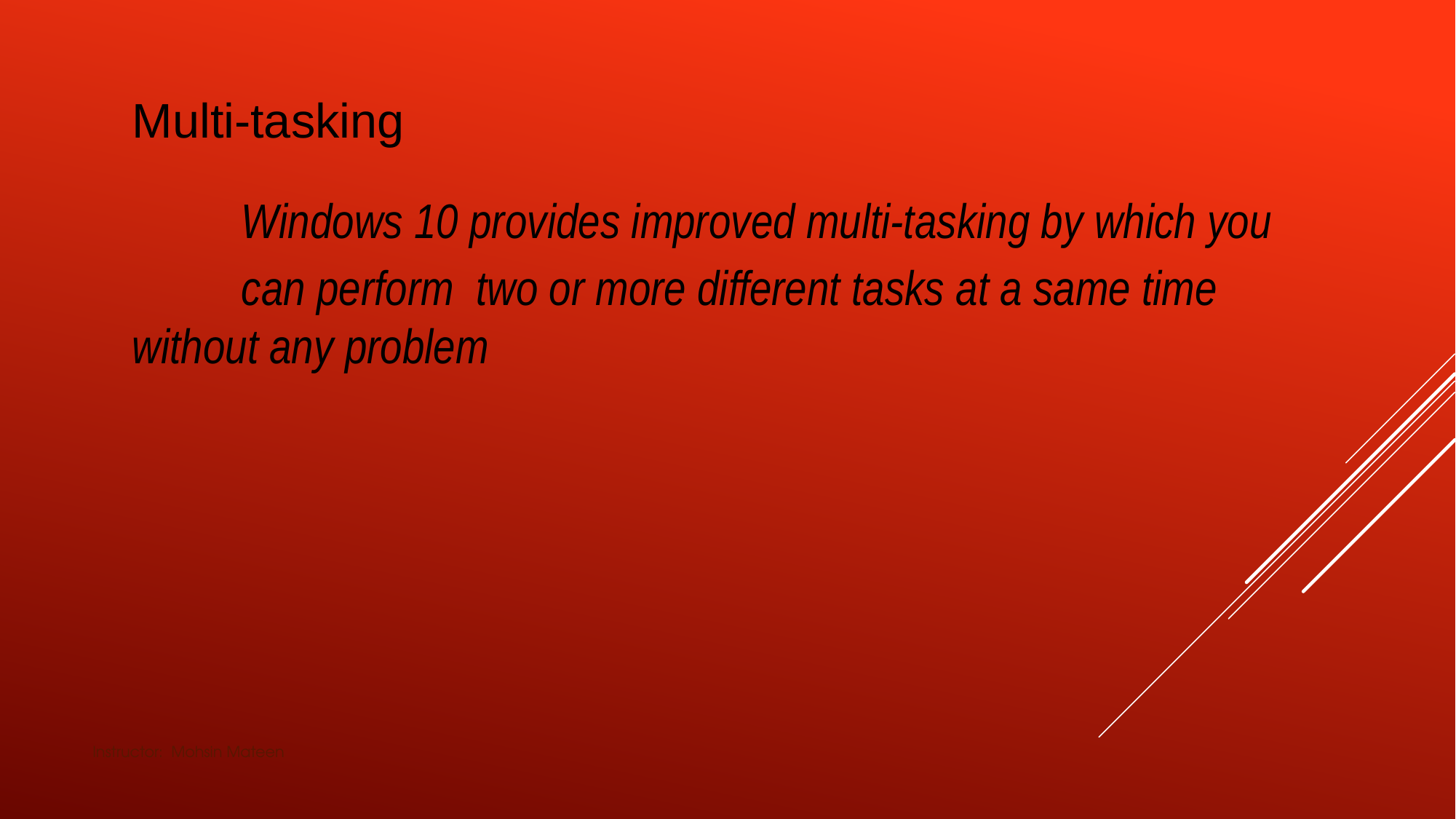

Multi-tasking
	Windows 10 provides improved multi-tasking by which you
	can perform  two or more different tasks at a same time without any problem
Instructor:  Mohsin Mateen